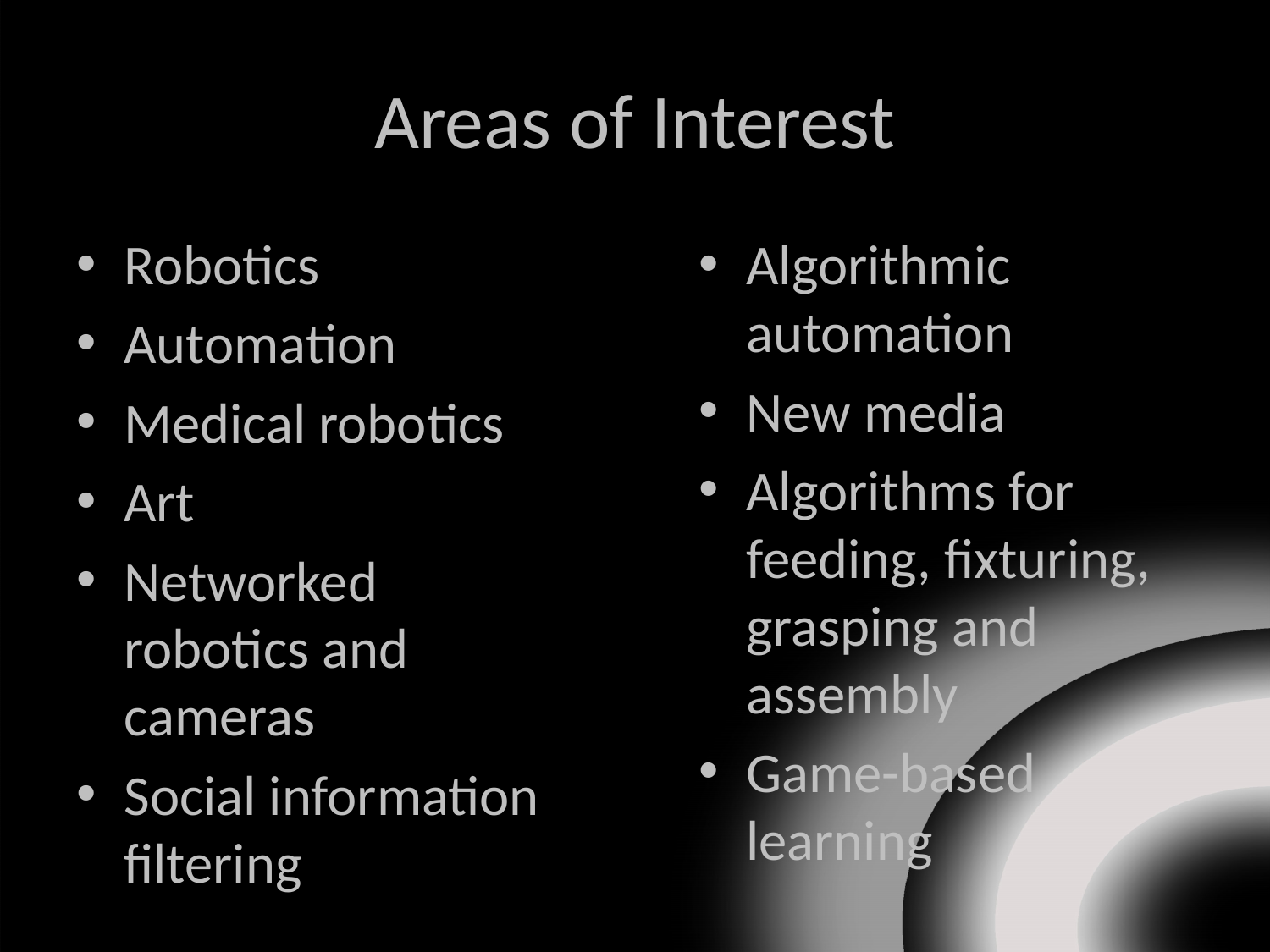

# Areas of Interest
Robotics
Automation
Medical robotics
Art
Networked robotics and cameras
Social information filtering
Algorithmic automation
New media
Algorithms for feeding, fixturing, grasping and assembly
Game-based learning